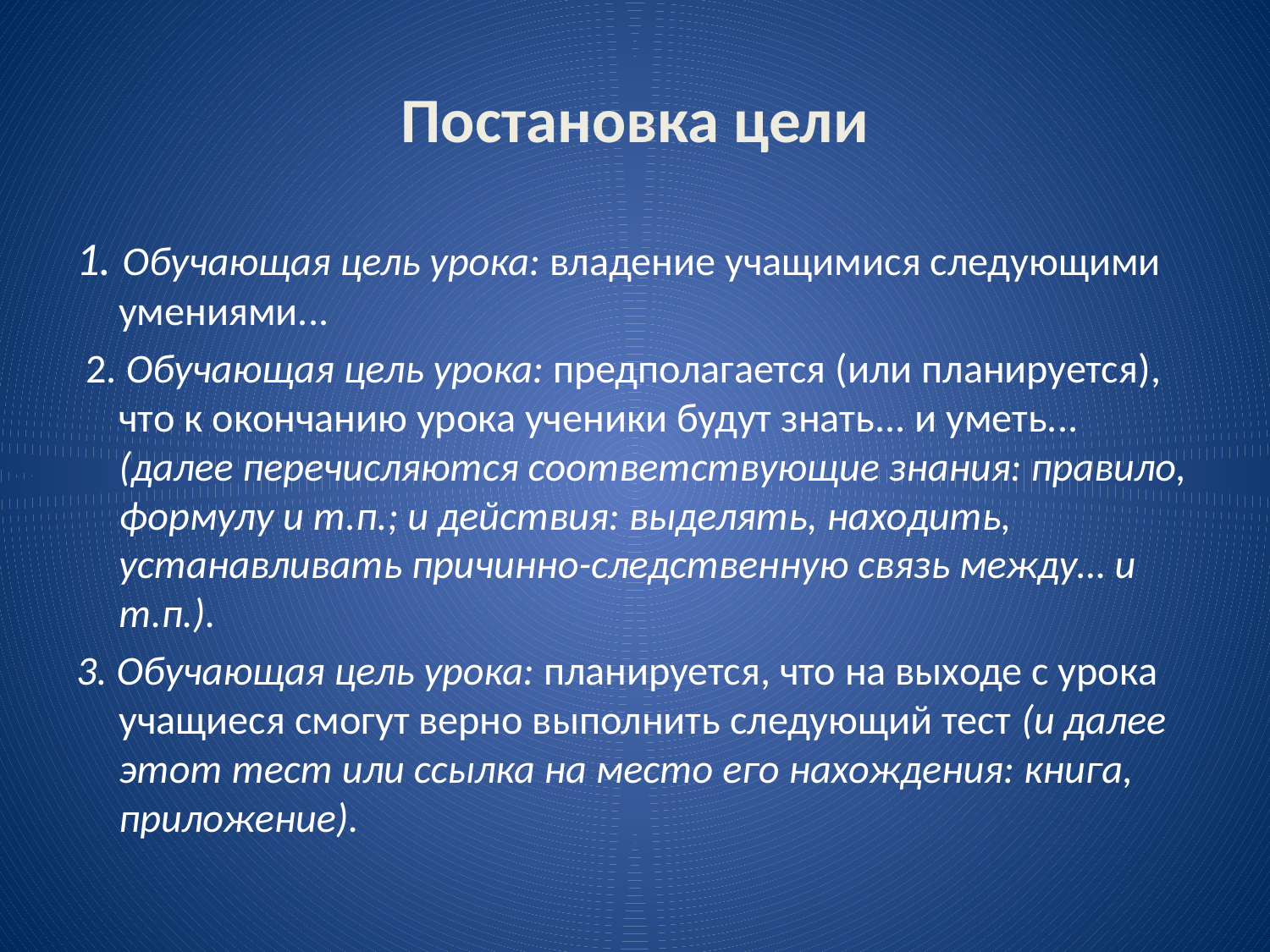

# Постановка цели
1. Обучающая цель урока: владение учащимися следующими умениями...
 2. Обучающая цель урока: предполагается (или планируется), что к окончанию урока ученики будут знать... и уметь...  (далее перечисляются соответствующие знания: правило, формулу и т.п.; и действия: выделять, находить, устанавливать причинно-следственную связь между… и т.п.).
3. Обучающая цель урока: планируется, что на выходе с урока учащиеся смогут верно выполнить следующий тест (и далее этот тест или ссылка на место его нахождения: книга, приложение).